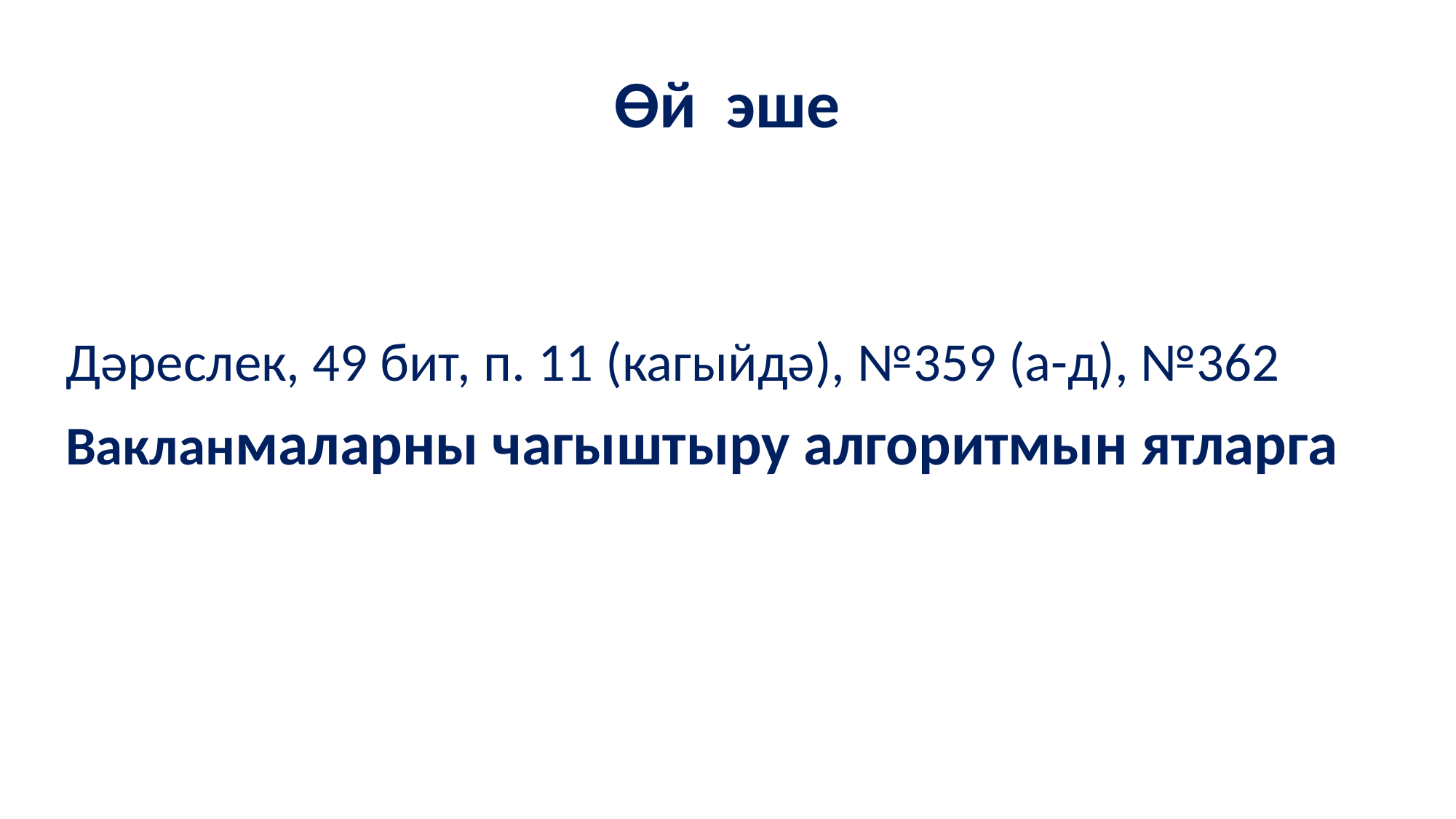

# Өй  эше
Дәреслек, 49 бит, п. 11 (кагыйдә), №359 (а-д), №362
Вакланмаларны чагыштыру алгоритмын ятларга